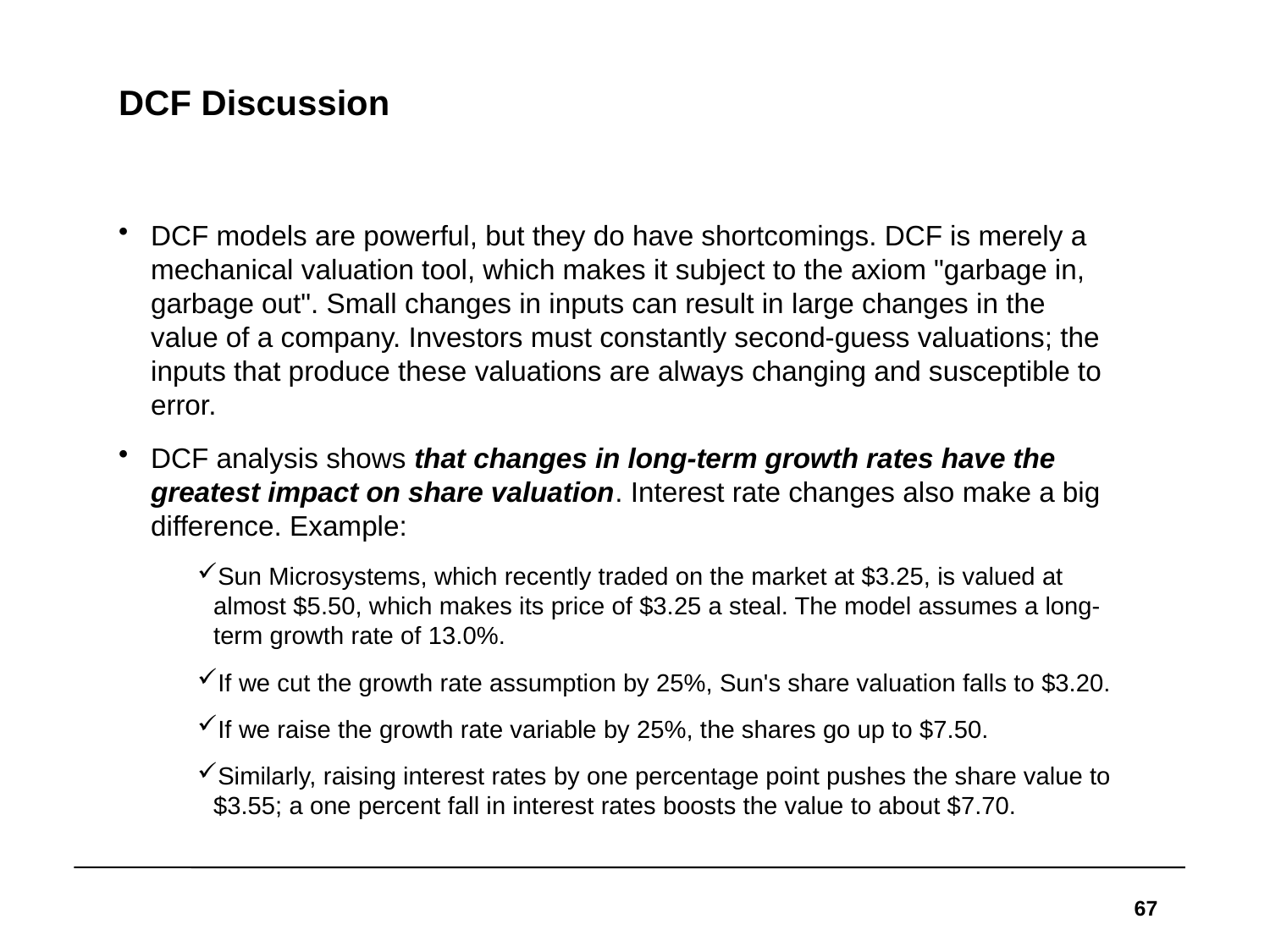

# DCF Discussion
DCF models are powerful, but they do have shortcomings. DCF is merely a mechanical valuation tool, which makes it subject to the axiom "garbage in, garbage out". Small changes in inputs can result in large changes in the value of a company. Investors must constantly second-guess valuations; the inputs that produce these valuations are always changing and susceptible to error.
DCF analysis shows that changes in long-term growth rates have the greatest impact on share valuation. Interest rate changes also make a big difference. Example:
Sun Microsystems, which recently traded on the market at $3.25, is valued at almost $5.50, which makes its price of $3.25 a steal. The model assumes a long-term growth rate of 13.0%.
If we cut the growth rate assumption by 25%, Sun's share valuation falls to $3.20.
If we raise the growth rate variable by 25%, the shares go up to $7.50.
Similarly, raising interest rates by one percentage point pushes the share value to $3.55; a one percent fall in interest rates boosts the value to about $7.70.